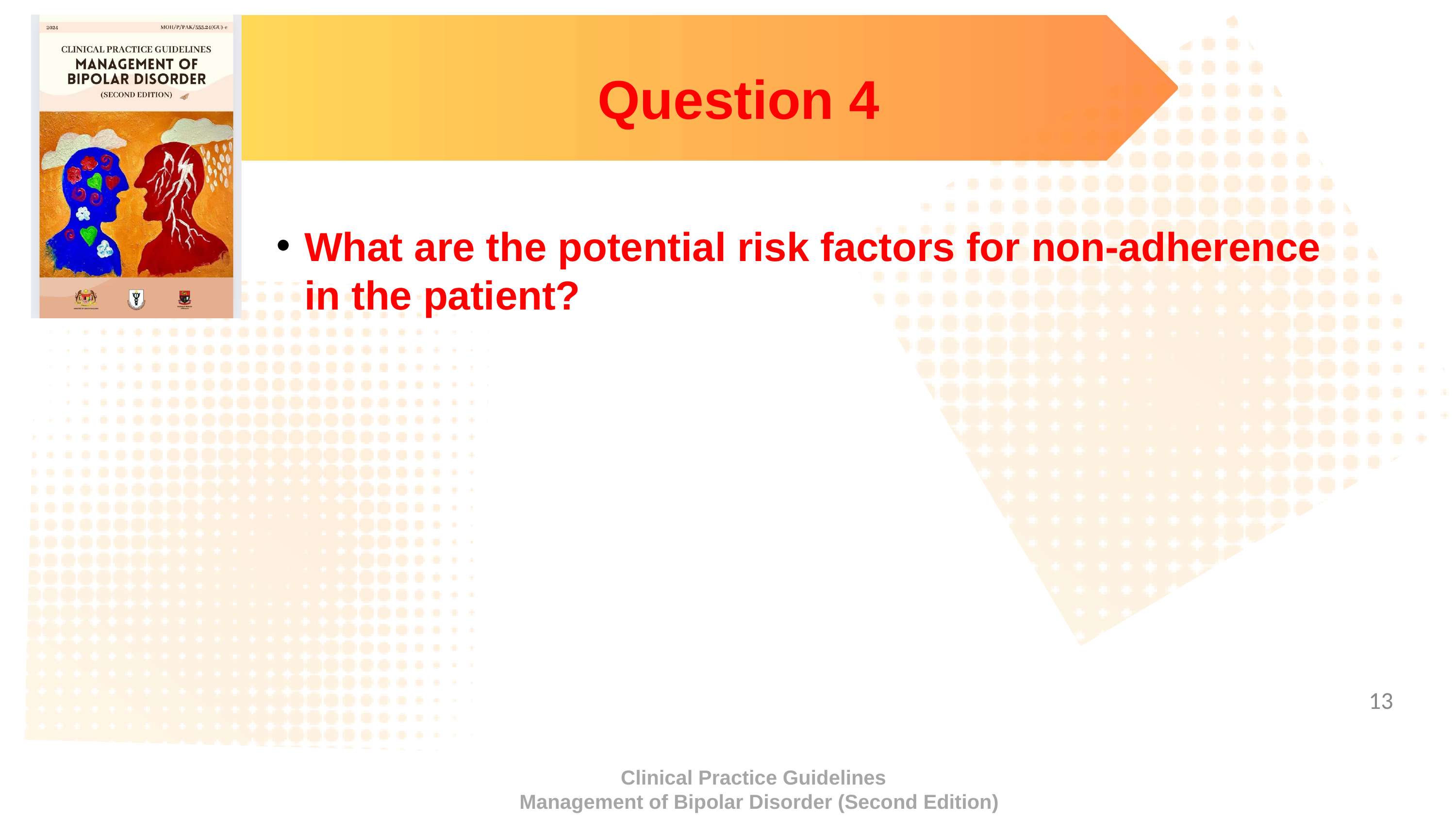

Question 4

What are the potential risk factors for non-adherence in the patient?

13
Clinical Practice Guidelines
 Management of Bipolar Disorder (Second Edition)